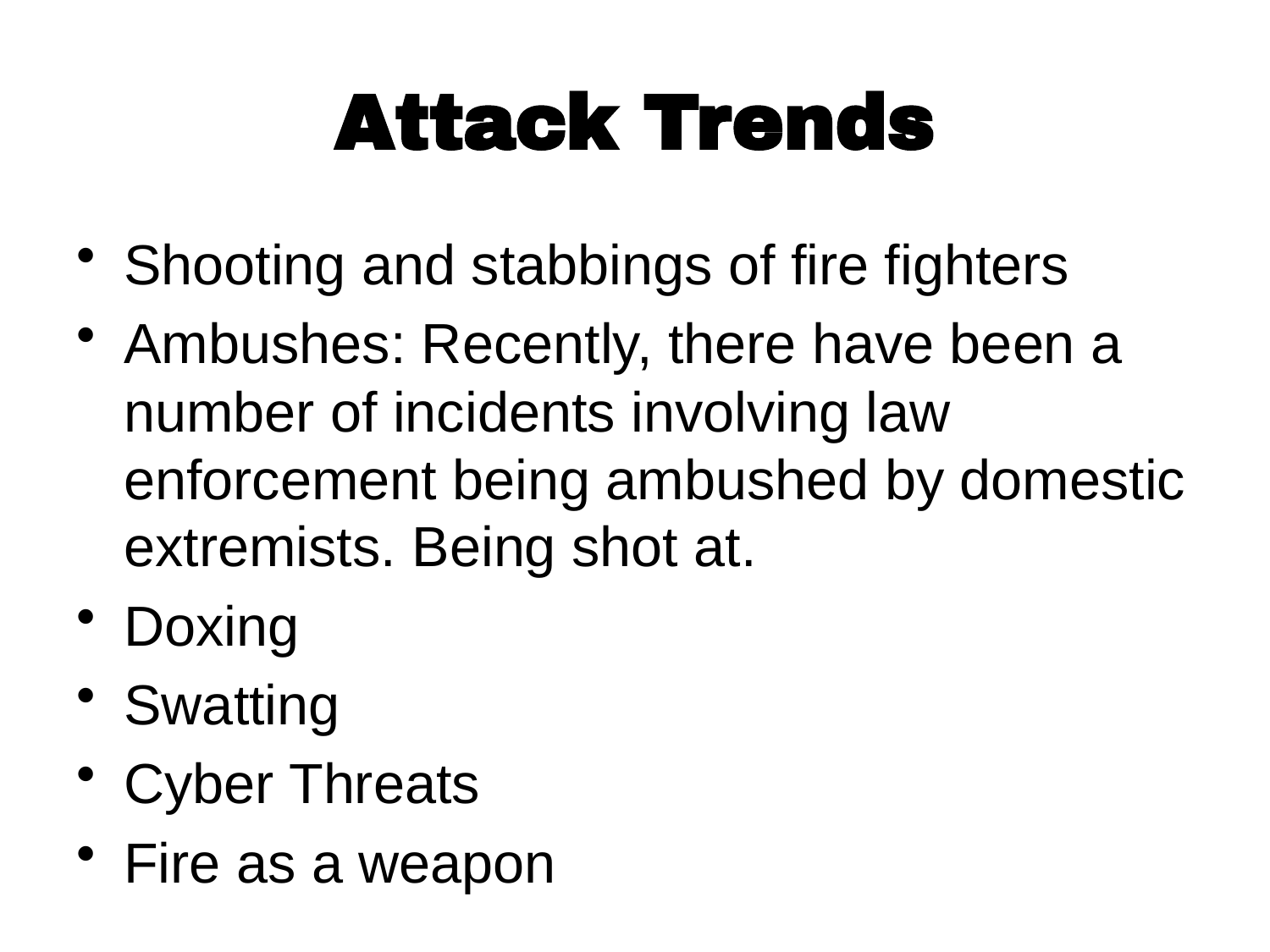

# Attack Trends
Shooting and stabbings of fire fighters
Ambushes: Recently, there have been a number of incidents involving law enforcement being ambushed by domestic extremists. Being shot at.
Doxing
Swatting
Cyber Threats
Fire as a weapon